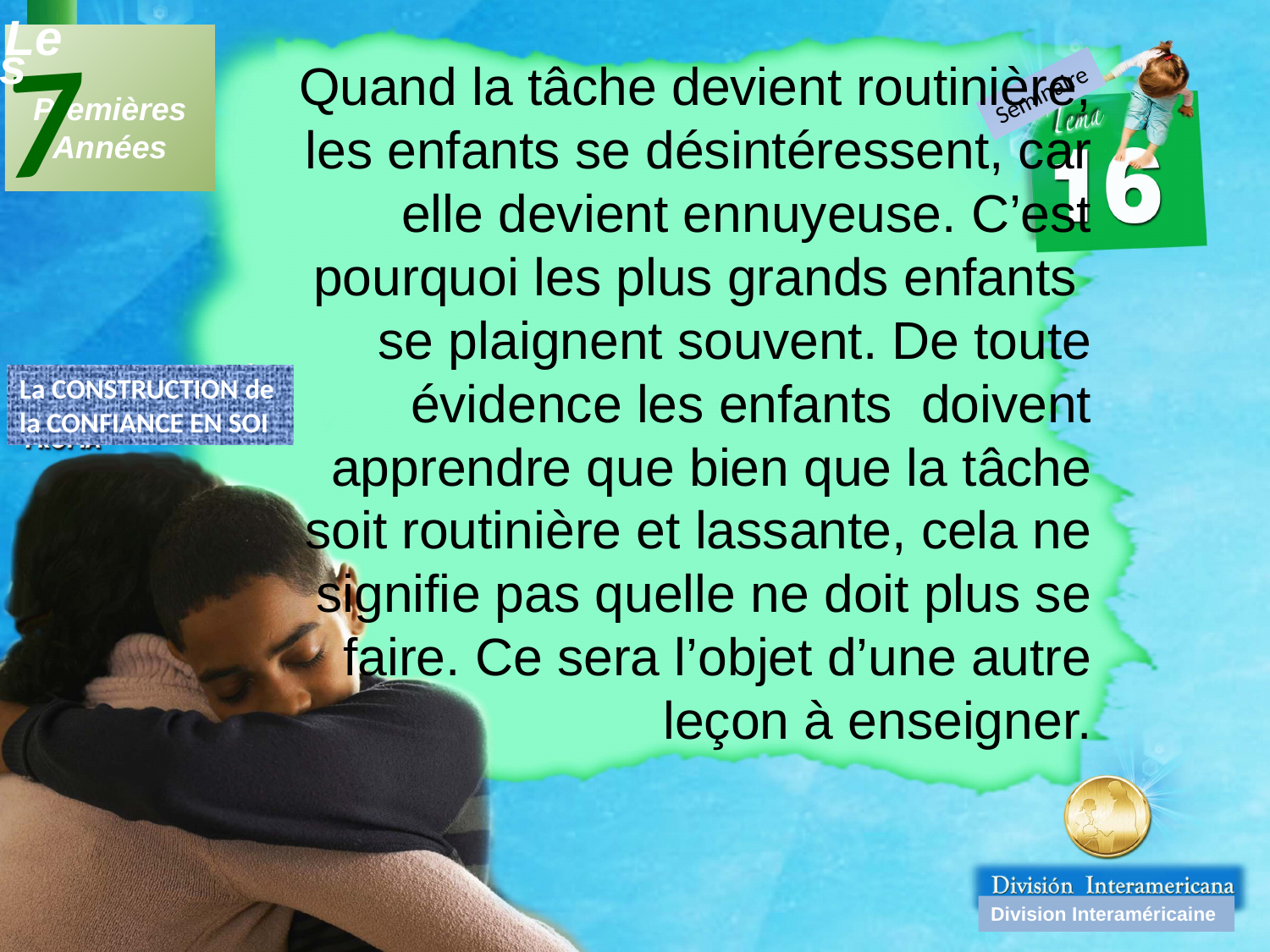

7
Les
         Premières
Années
Quand la tâche devient routinière, les enfants se désintéressent, car elle devient ennuyeuse. C’est pourquoi les plus grands enfants  se plaignent souvent. De toute évidence les enfants  doivent apprendre que bien que la tâche soit routinière et lassante, cela ne signifie pas quelle ne doit plus se faire. Ce sera l’objet d’une autre leçon à enseigner.
Séminaire
La CONSTRUCTION de
la CONFIANCE EN SOI
Division Interaméricaine